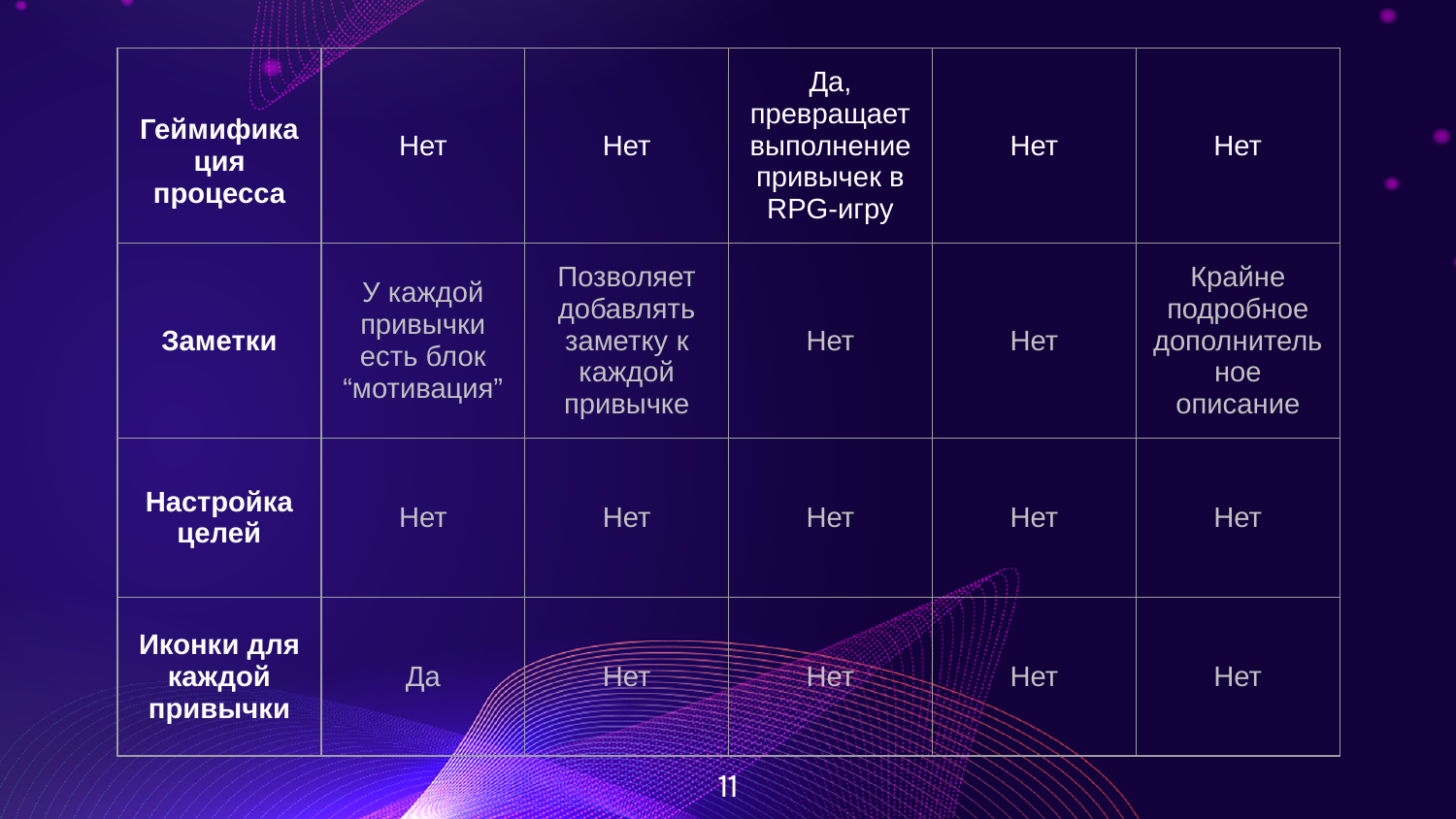

| Геймификация процесса | Нет | Нет | Да, превращает выполнение привычек в RPG-игру | Нет | Нет |
| --- | --- | --- | --- | --- | --- |
| Заметки | У каждой привычки есть блок “мотивация” | Позволяет добавлять заметку к каждой привычке | Нет | Нет | Крайне подробное дополнительное описание |
| Настройка целей | Нет | Нет | Нет | Нет | Нет |
| Иконки для каждой привычки | Да | Нет | Нет | Нет | Нет |
11